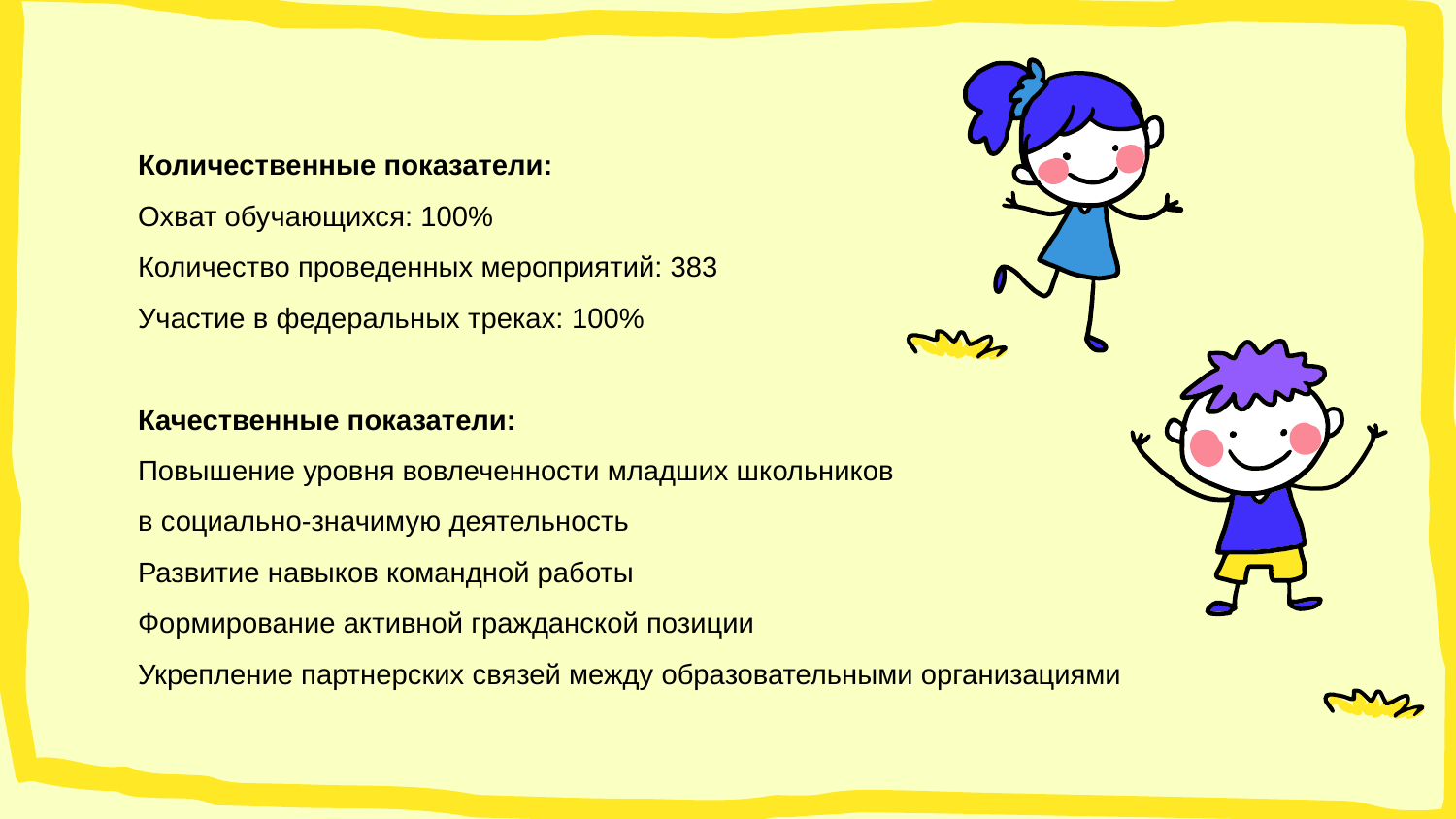

Количественные показатели:
Охват обучающихся: 100%
Количество проведенных мероприятий: 383
Участие в федеральных треках: 100%

Качественные показатели:
Повышение уровня вовлеченности младших школьников
в социально-значимую деятельность
Развитие навыков командной работы
Формирование активной гражданской позиции
Укрепление партнерских связей между образовательными организациями